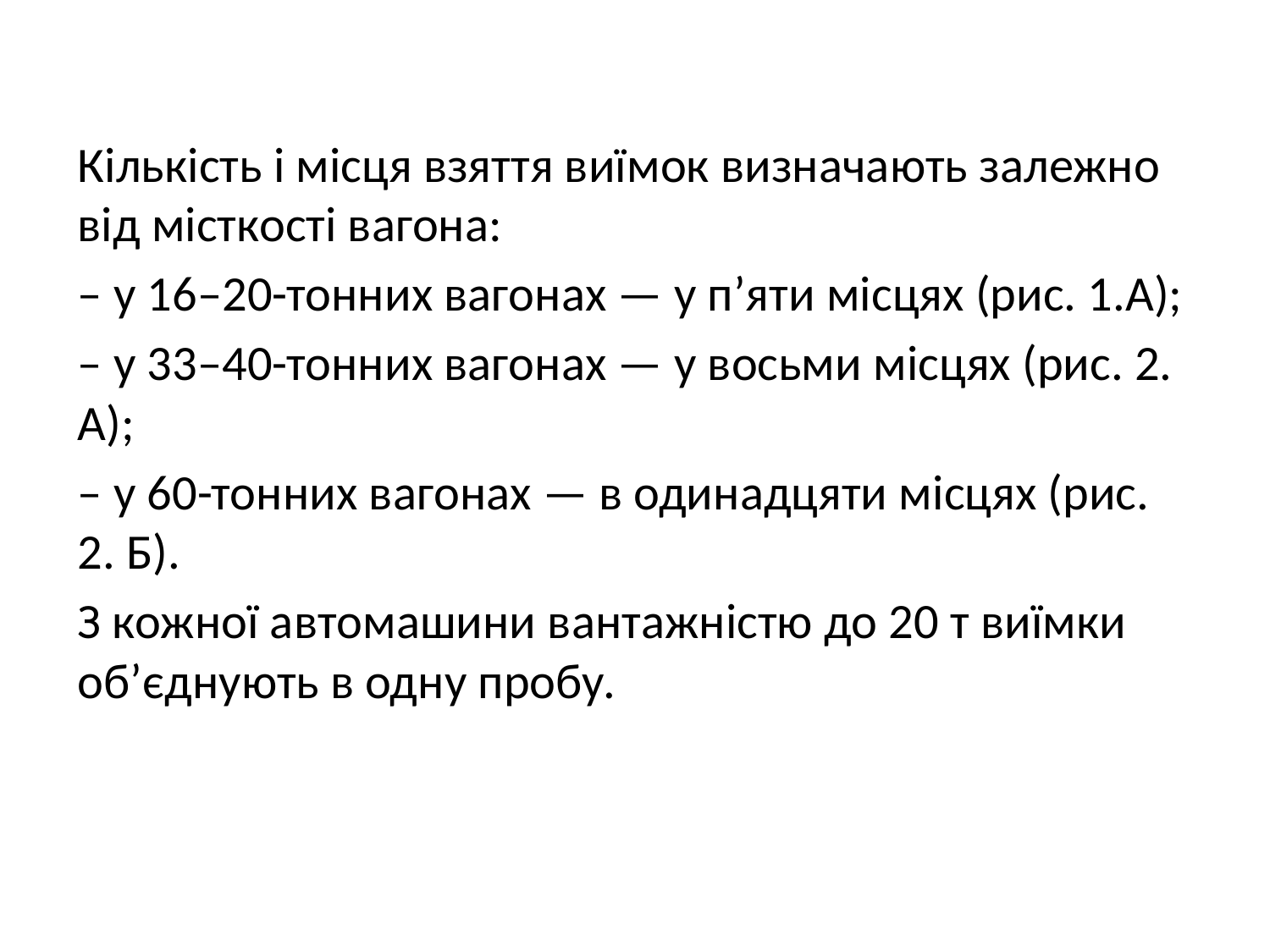

Кількість і місця взяття виїмок визначають залежно від місткості вагона:
– у 16–20-тонних вагонах — у п’яти місцях (рис. 1.А);
– у 33–40-тонних вагонах — у восьми місцях (рис. 2. А);
– у 60-тонних вагонах — в одинадцяти місцях (рис. 2. Б).
З кожної автомашини вантажністю до 20 т виїмки об’єднують в одну пробу.